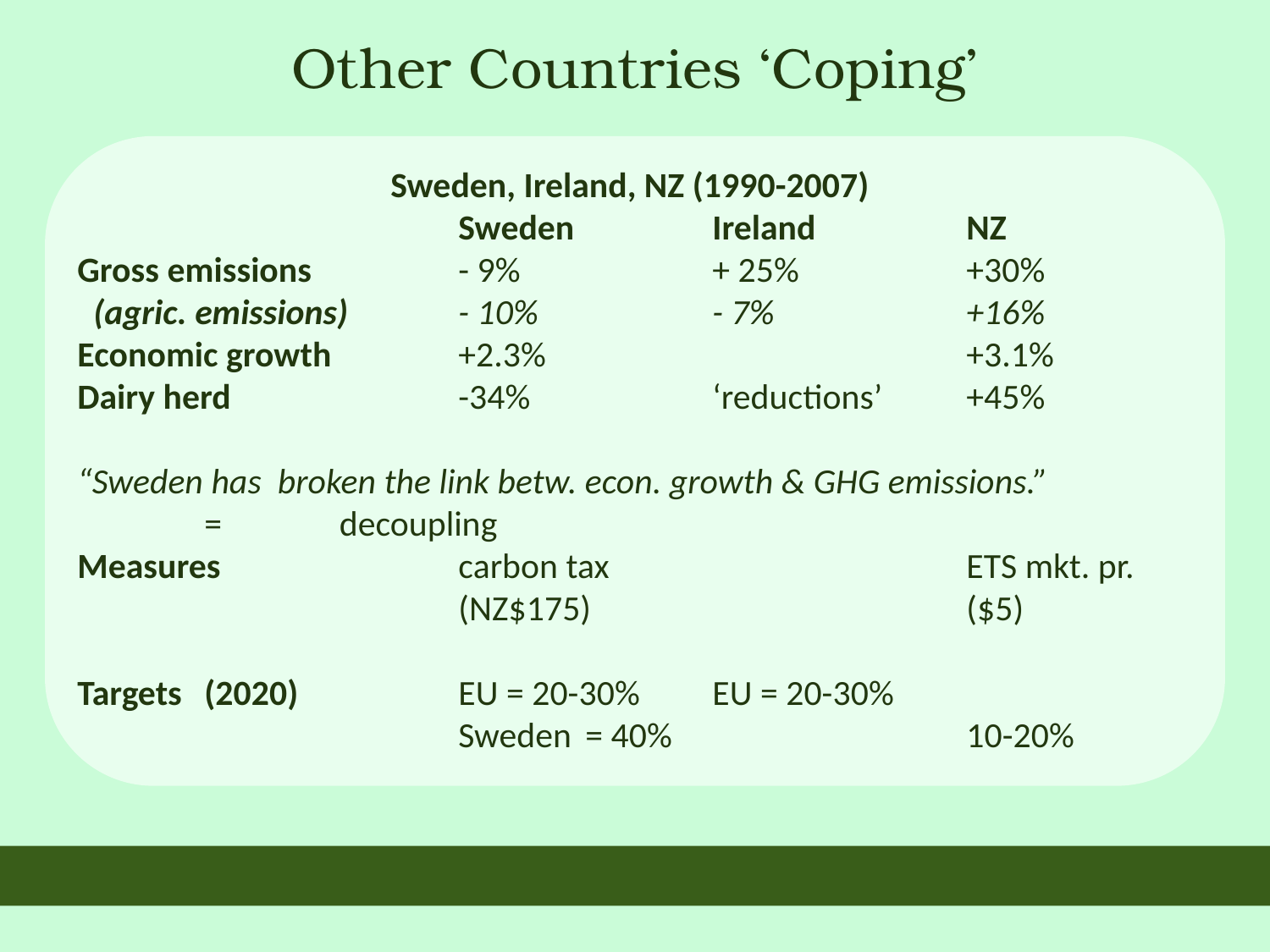

Other Countries ‘Coping’

Sweden, Ireland, NZ (1990-2007)
			Sweden		Ireland		NZ
Gross emissions	 	- 9%		+ 25%		+30%
  (agric. emissions)	- 10%		- 7%		+16%
Economic growth 	+2.3%				+3.1%
Dairy herd 		-34%		‘reductions’	+45%

“Sweden has  broken the link betw. econ. growth & GHG emissions.”
	=	 decoupling
Measures		carbon tax			ETS mkt. pr.
			(NZ$175)			($5)

Targets	(2020)		EU = 20-30%	EU = 20-30%
			Sweden 	= 40%			10-20%